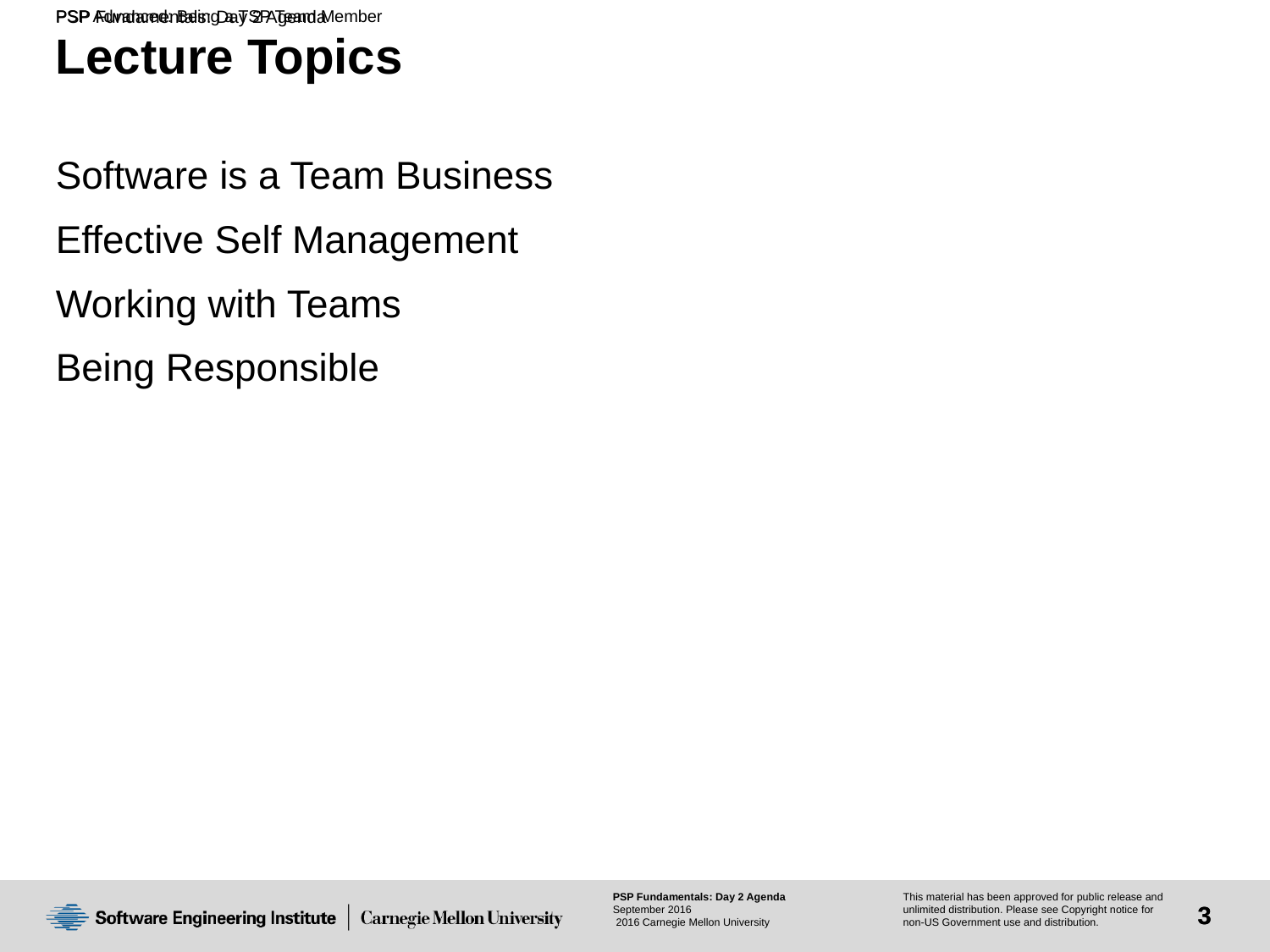

# Lecture Topics
Software is a Team Business
Effective Self Management
Working with Teams
Being Responsible